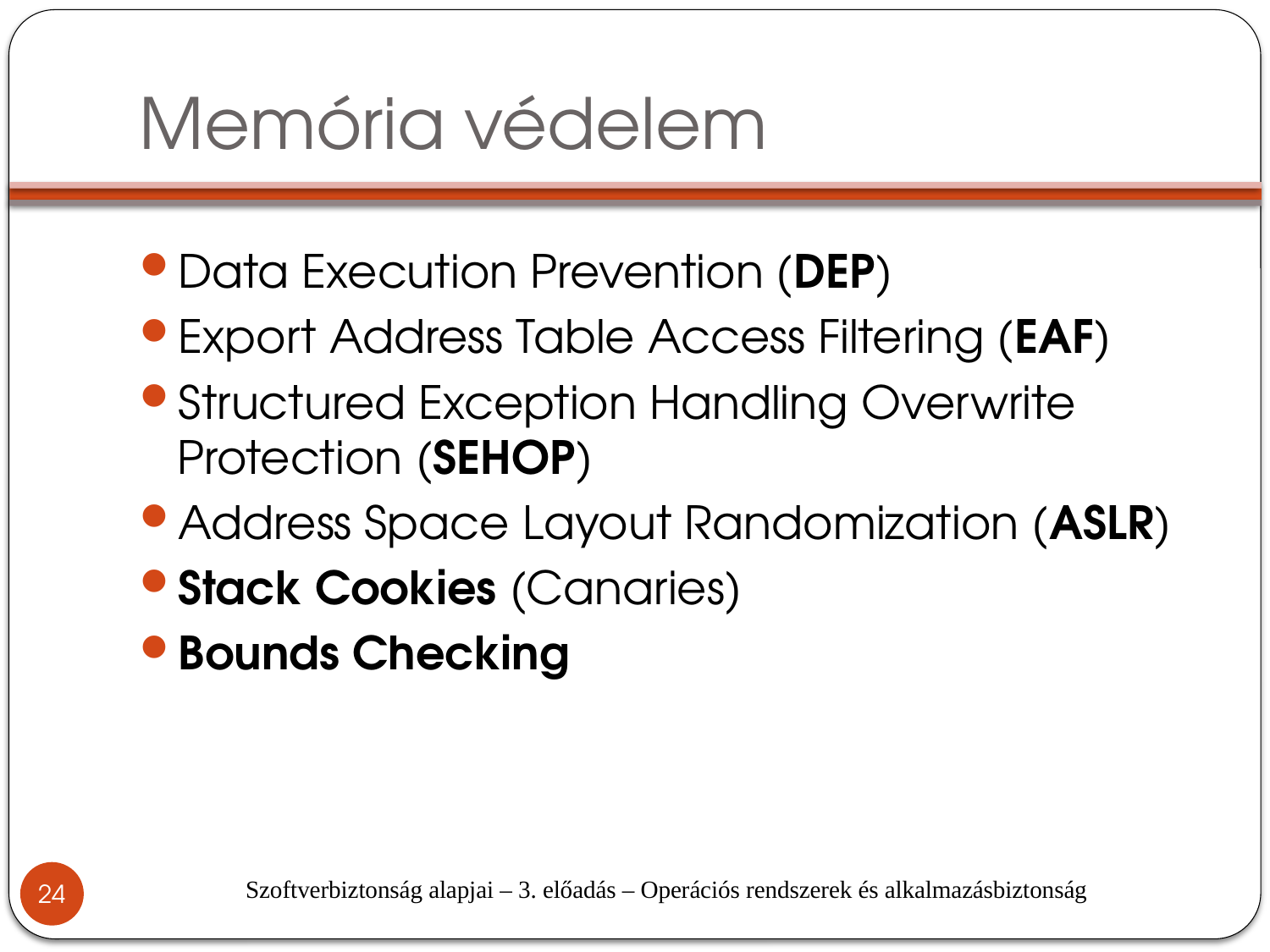

# Memória védelem
Data Execution Prevention (DEP)
Export Address Table Access Filtering (EAF)
Structured Exception Handling Overwrite Protection (SEHOP)
Address Space Layout Randomization (ASLR)
Stack Cookies (Canaries)
Bounds Checking
Szoftverbiztonság alapjai – 3. előadás – Operációs rendszerek és alkalmazásbiztonság
24